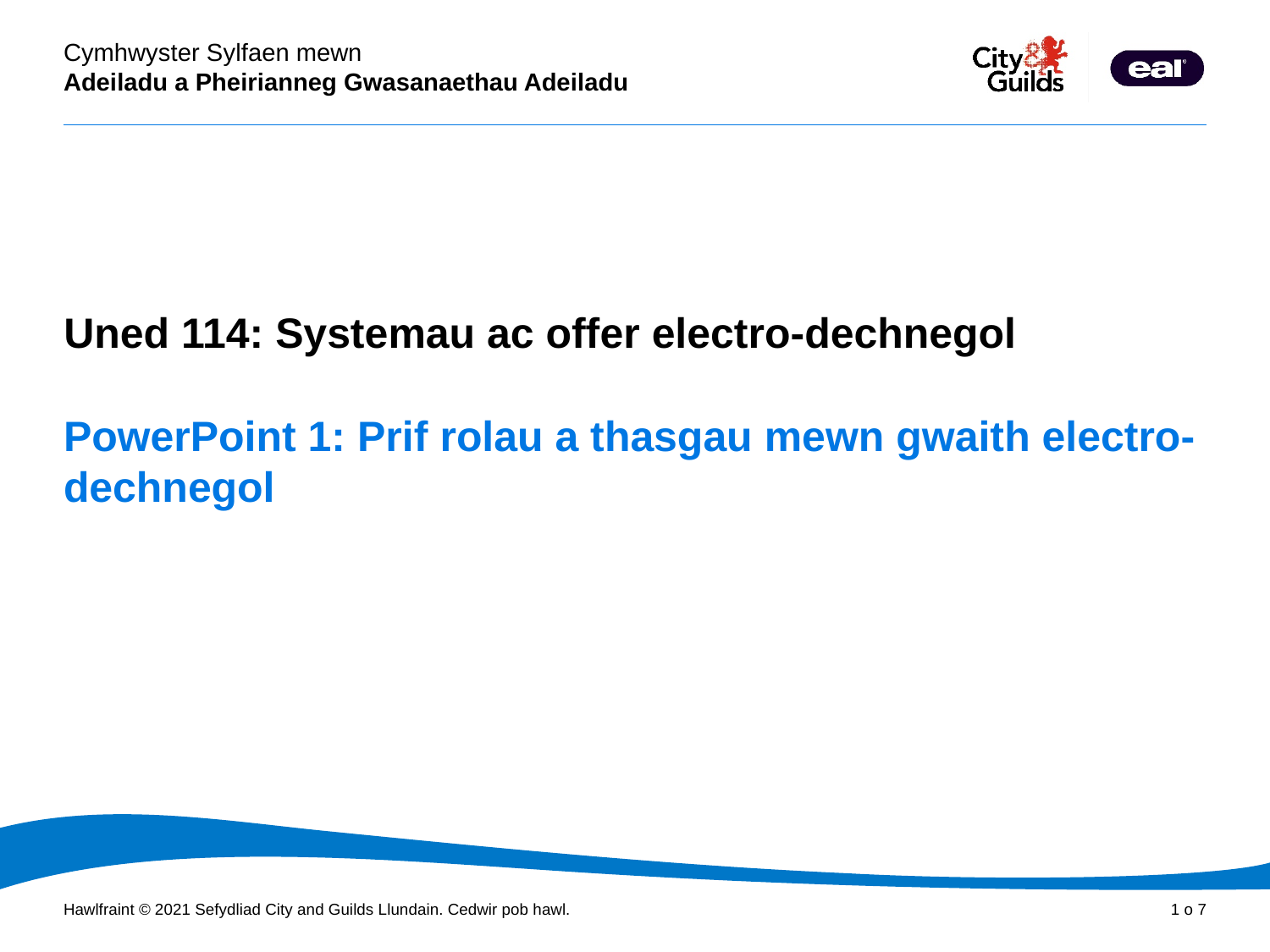

Cyflwyniad PowerPoint
Uned 114: Systemau ac offer electro-dechnegol
PowerPoint 1: Prif rolau a thasgau mewn gwaith electro-dechnegol